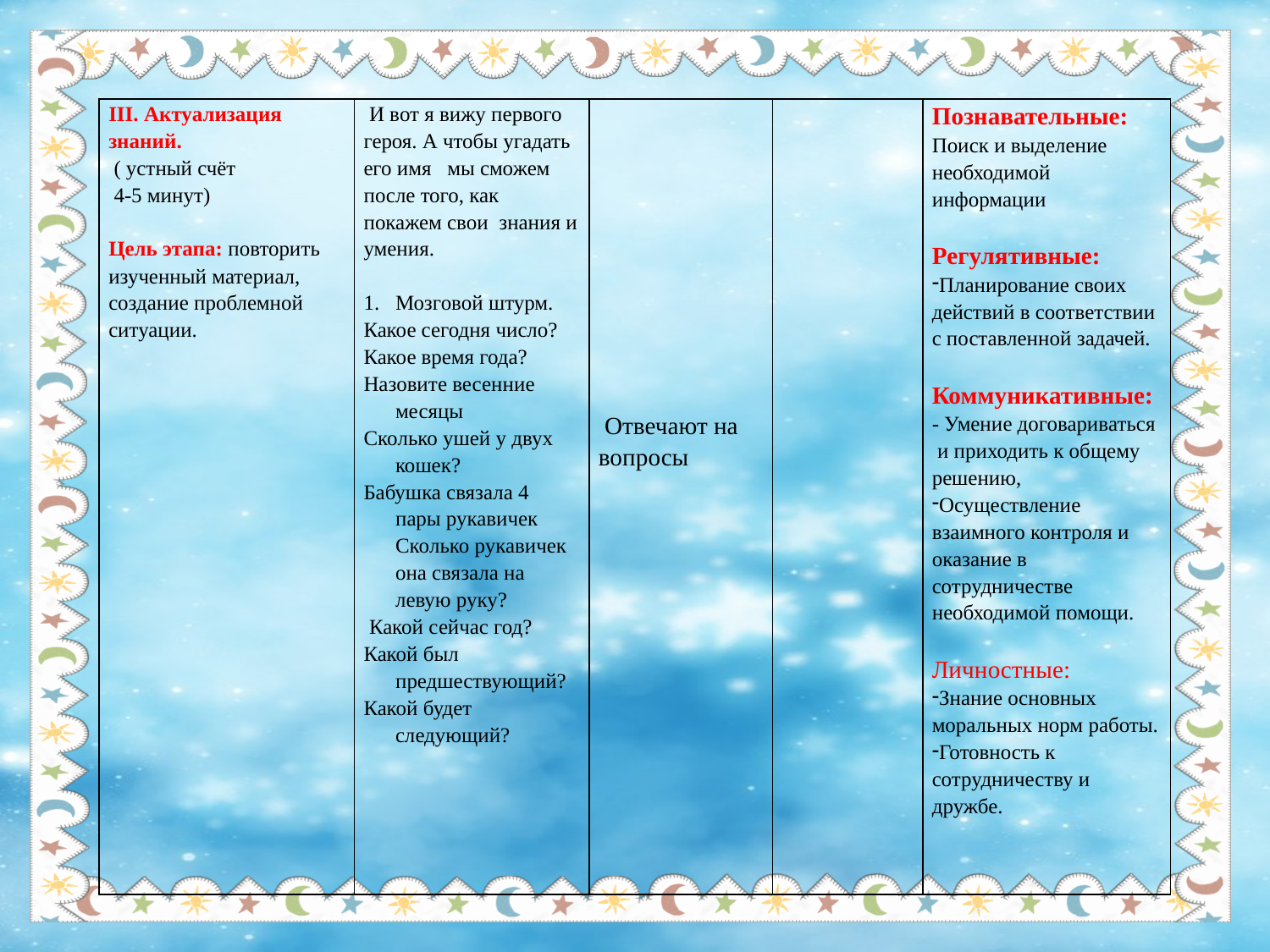

| III. Актуализация знаний. ( устный счёт 4-5 минут) Цель этапа: повторить изученный материал, создание проблемной ситуации. | И вот я вижу первого героя. А чтобы угадать его имя мы сможем после того, как покажем свои знания и умения. Мозговой штурм. Какое сегодня число? Какое время года? Назовите весенние месяцы Сколько ушей у двух кошек? Бабушка связала 4 пары рукавичек Сколько рукавичек она связала на левую руку? Какой сейчас год? Какой был предшествующий? Какой будет следующий? | Отвечают на вопросы |  | Познавательные: Поиск и выделение необходимой информации Регулятивные: Планирование своих действий в соответствии с поставленной задачей. Коммуникативные: - Умение договариваться и приходить к общему решению, Осуществление взаимного контроля и оказание в сотрудничестве необходимой помощи. Личностные: Знание основных моральных норм работы. Готовность к сотрудничеству и дружбе. |
| --- | --- | --- | --- | --- |